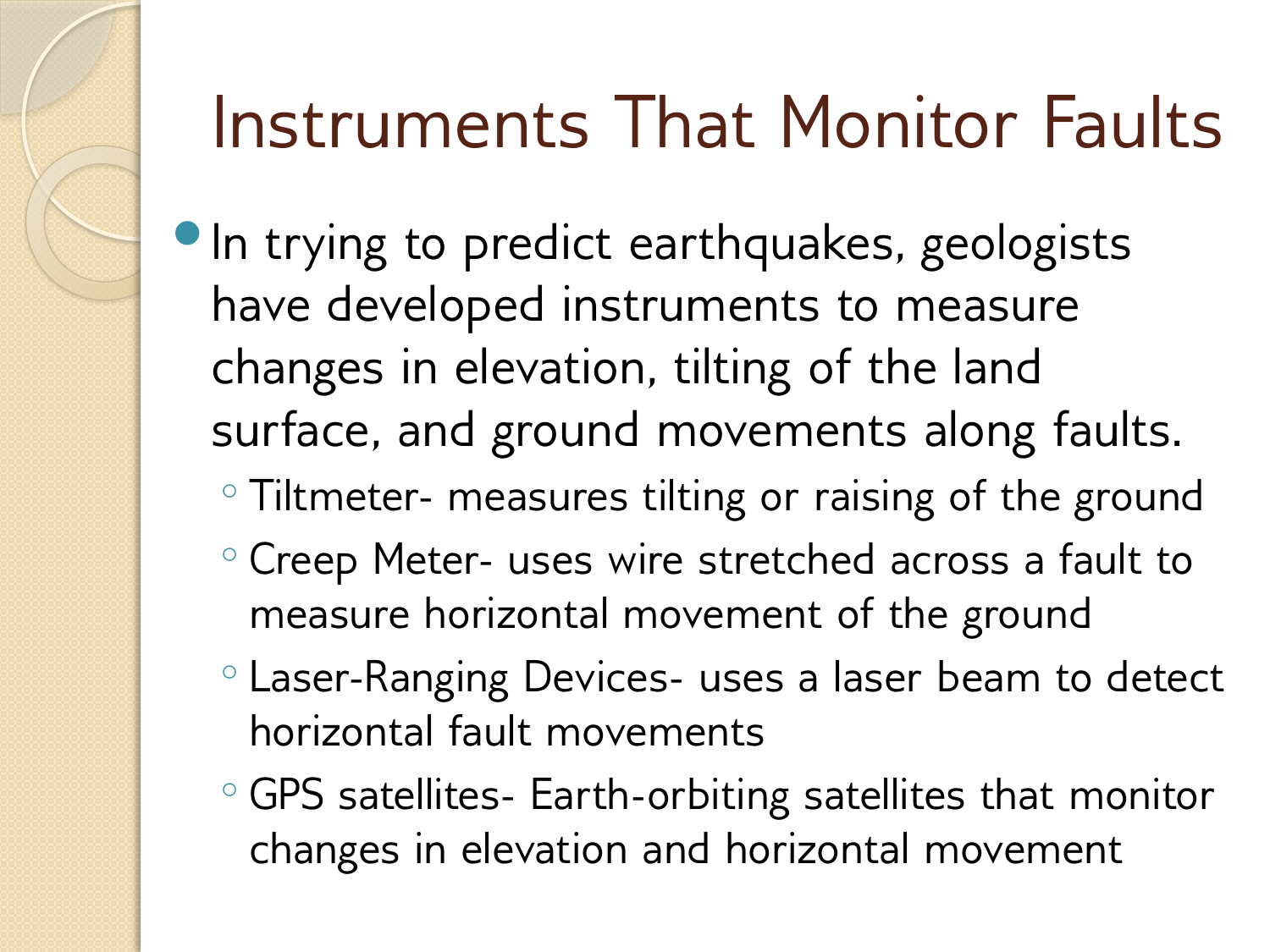

# Instruments That Monitor Faults
In trying to predict earthquakes, geologists have developed instruments to measure changes in elevation, tilting of the land surface, and ground movements along faults.
Tiltmeter- measures tilting or raising of the ground
Creep Meter- uses wire stretched across a fault to measure horizontal movement of the ground
Laser-Ranging Devices- uses a laser beam to detect horizontal fault movements
GPS satellites- Earth-orbiting satellites that monitor changes in elevation and horizontal movement